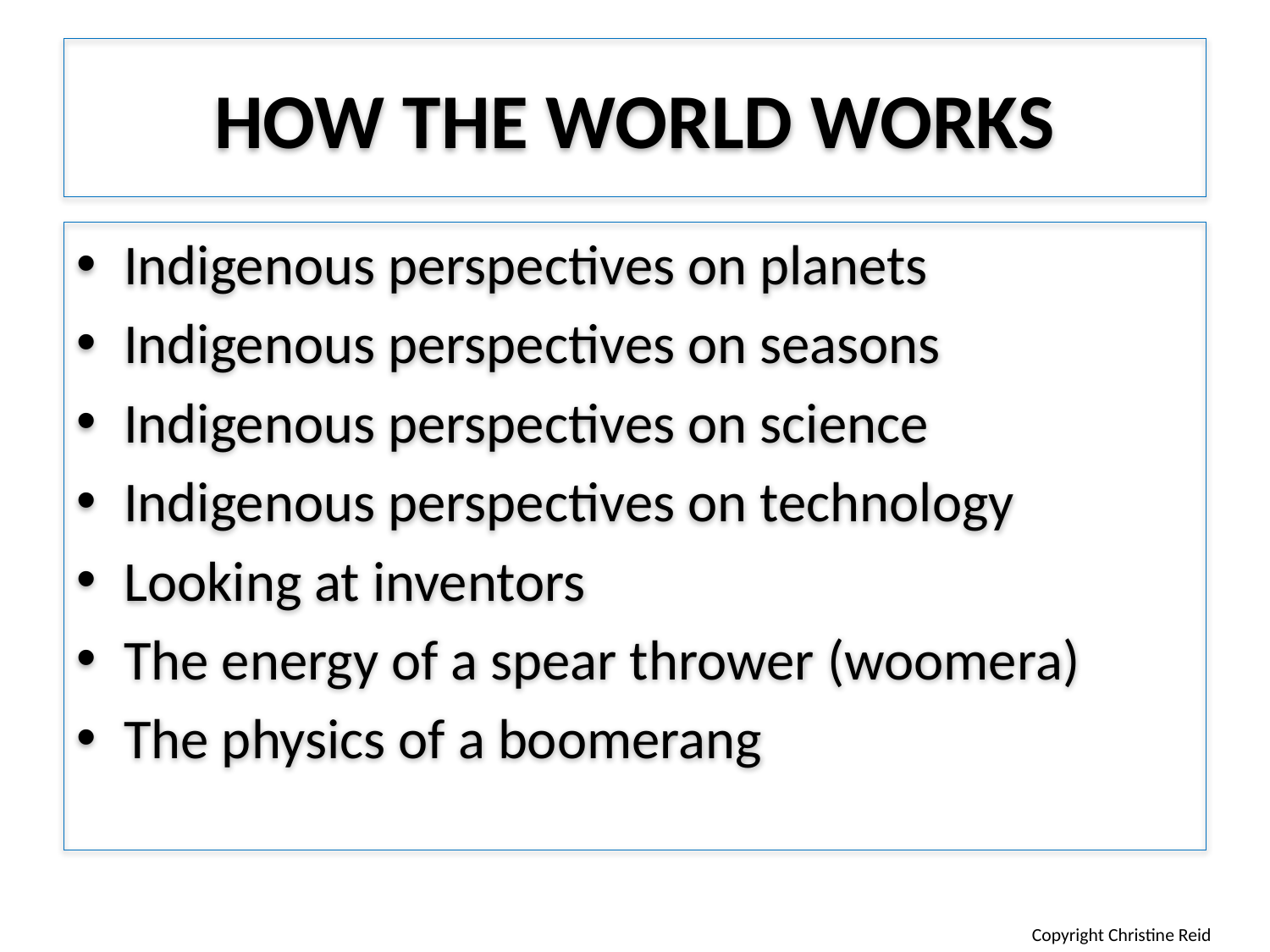

# HOW THE WORLD WORKS
Indigenous perspectives on planets
Indigenous perspectives on seasons
Indigenous perspectives on science
Indigenous perspectives on technology
Looking at inventors
The energy of a spear thrower (woomera)
The physics of a boomerang
Copyright Christine Reid